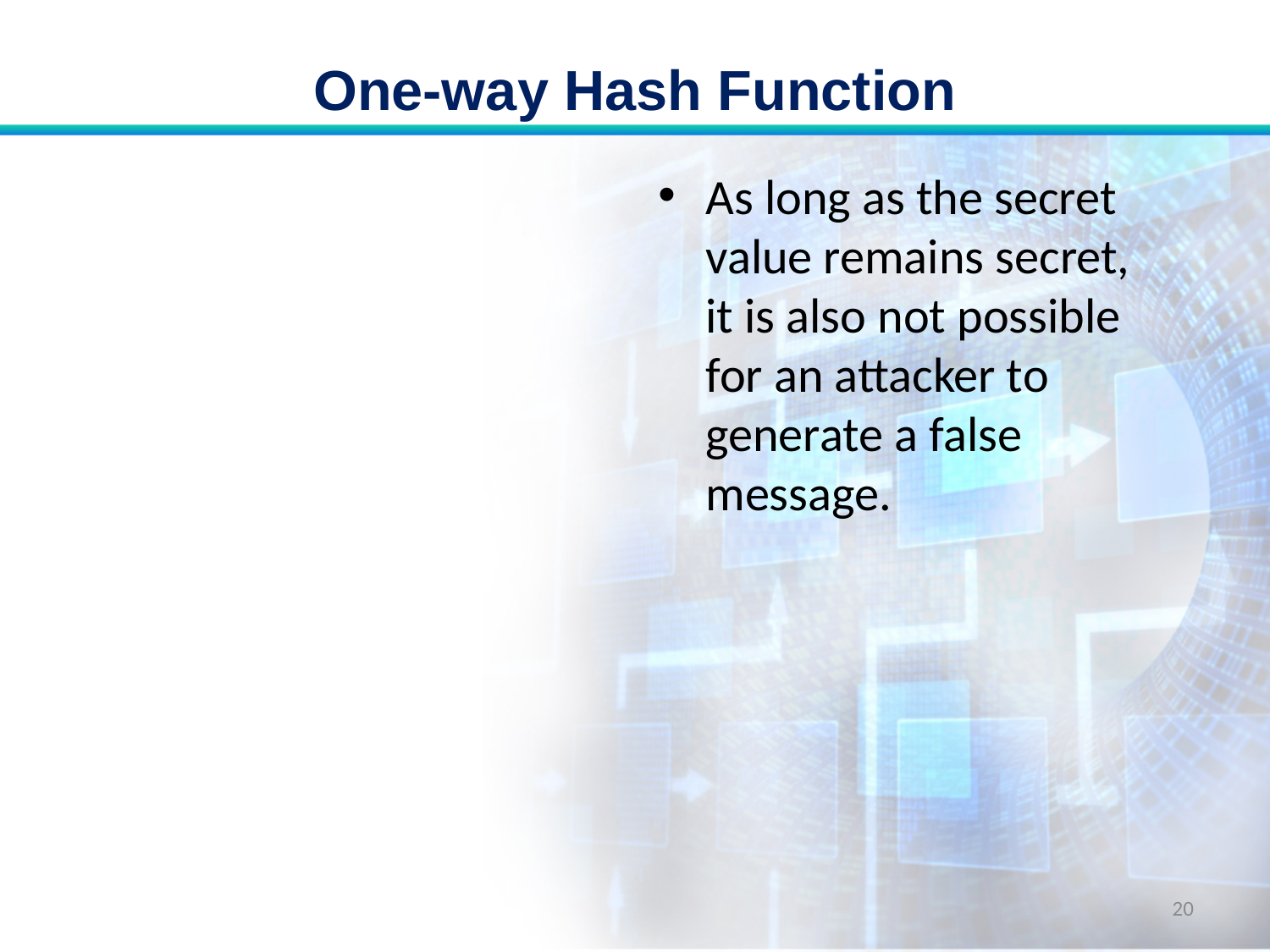

# One-way Hash Function
As long as the secret value remains secret, it is also not possible for an attacker to generate a false message.
20